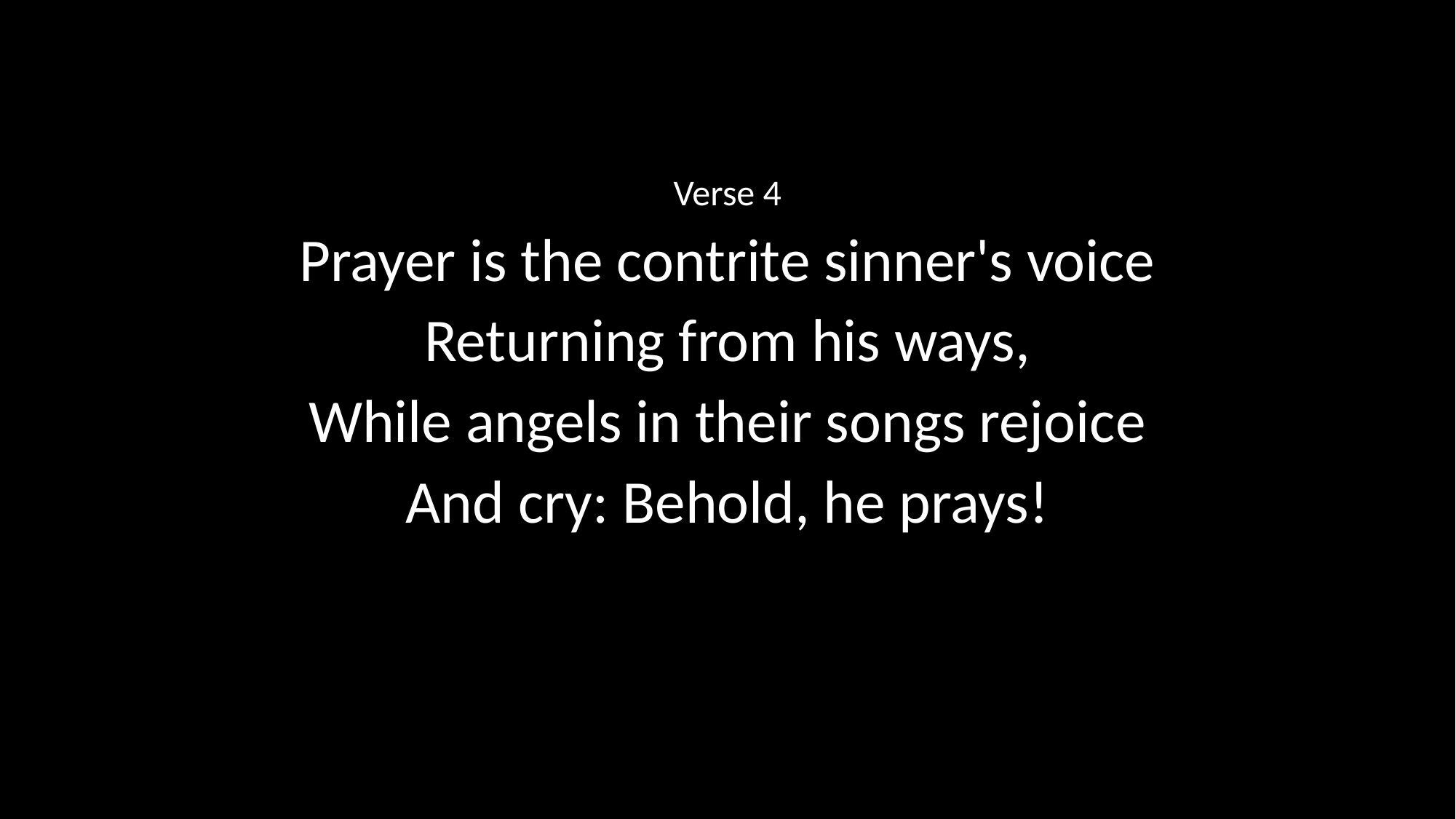

Verse 4
Prayer is the contrite sinner's voice
Returning from his ways,
While angels in their songs rejoice
And cry: Behold, he prays!